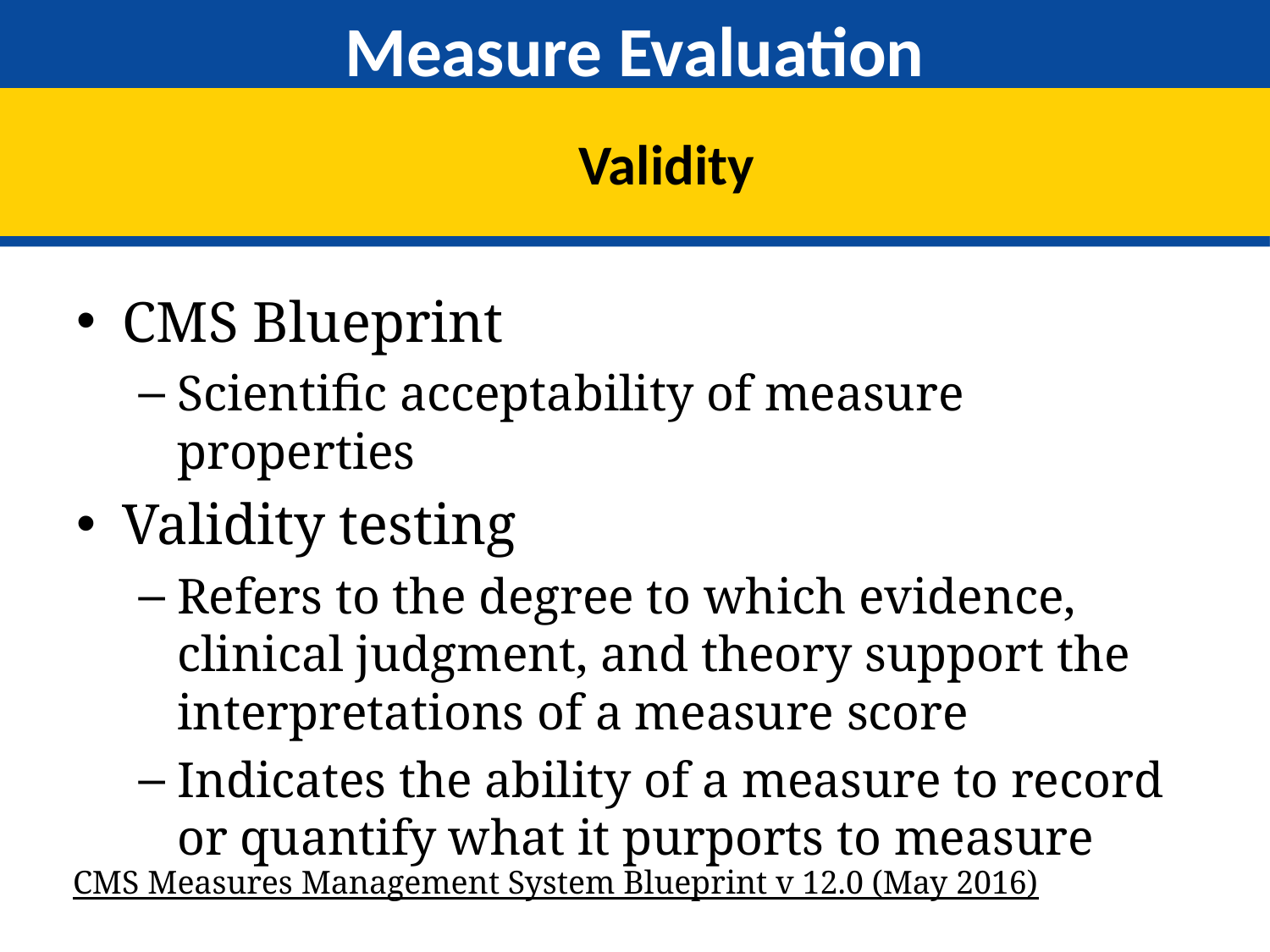

# Measure Evaluation
Validity
CMS Blueprint
Scientific acceptability of measure properties
Validity testing
Refers to the degree to which evidence, clinical judgment, and theory support the interpretations of a measure score
Indicates the ability of a measure to record or quantify what it purports to measure
CMS Measures Management System Blueprint v 12.0 (May 2016)